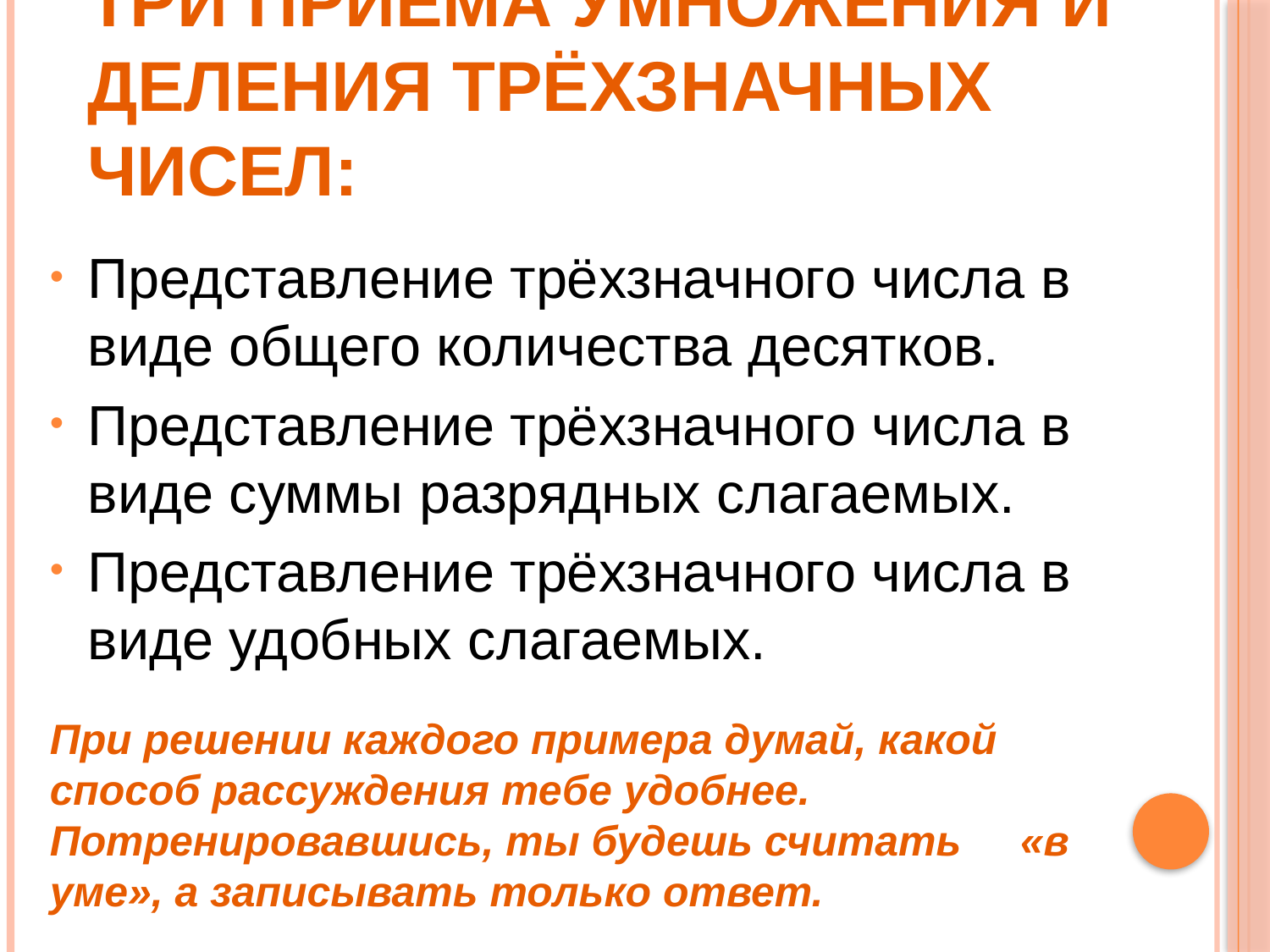

# Три приёма умножения и деления трёхзначных чисел:
Представление трёхзначного числа в виде общего количества десятков.
Представление трёхзначного числа в виде суммы разрядных слагаемых.
Представление трёхзначного числа в виде удобных слагаемых.
При решении каждого примера думай, какой способ рассуждения тебе удобнее. Потренировавшись, ты будешь считать     «в уме», а записывать только ответ.